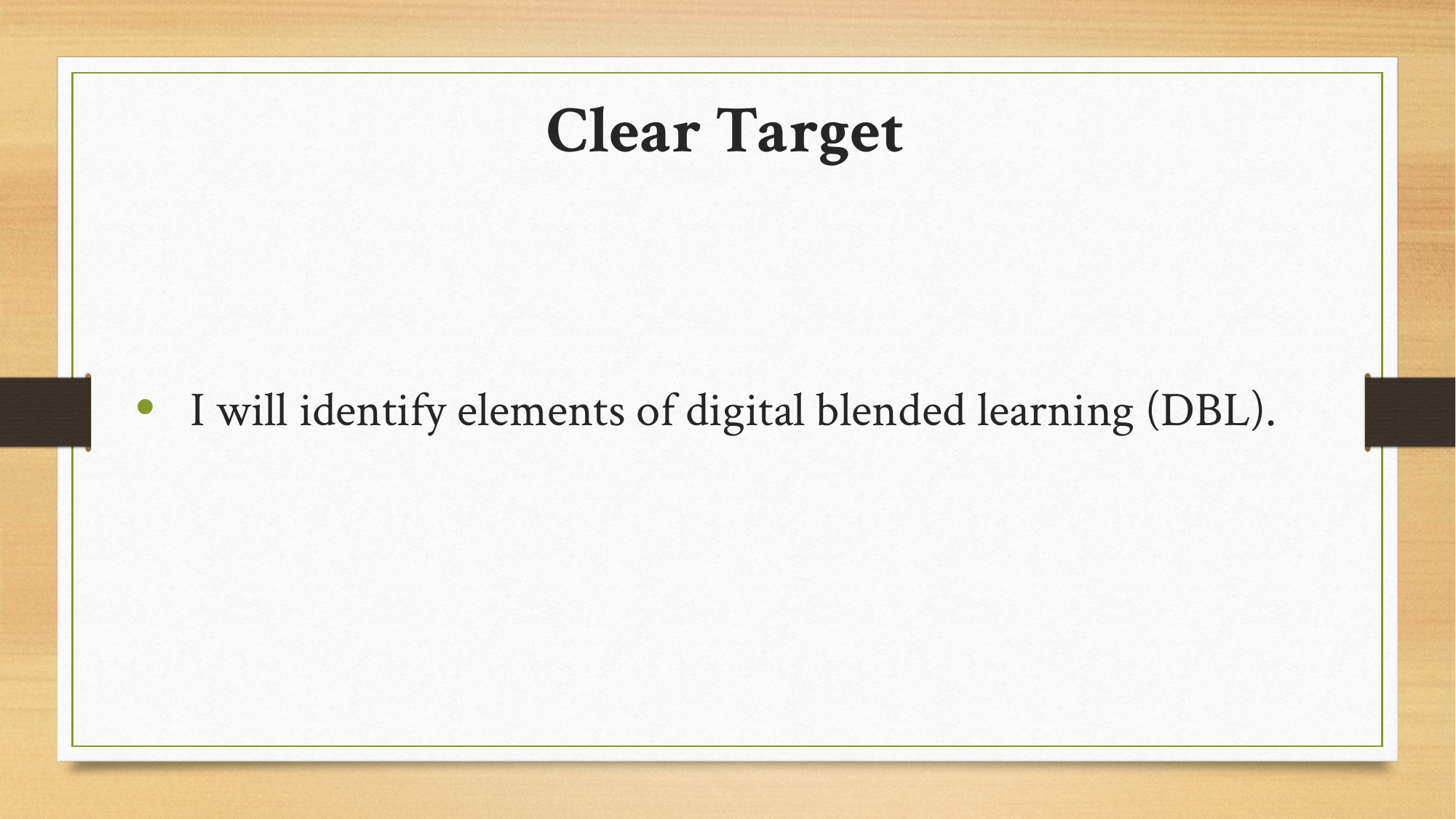

# Clear Target

I will identify elements of digital blended learning (DBL).